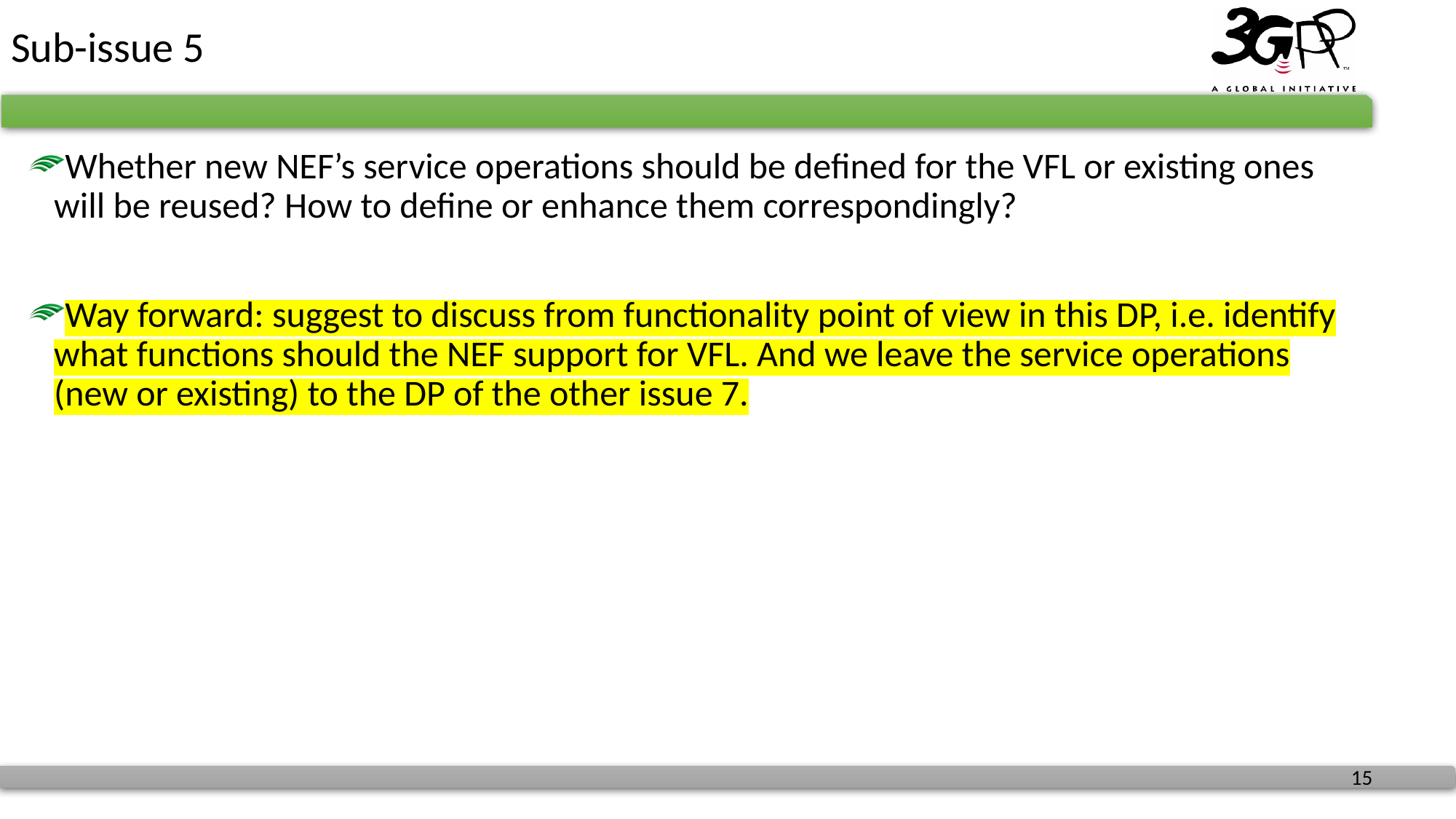

# Sub-issue 5
Whether new NEF’s service operations should be defined for the VFL or existing ones will be reused? How to define or enhance them correspondingly?

Way forward: suggest to discuss from functionality point of view in this DP, i.e. identify what functions should the NEF support for VFL. And we leave the service operations (new or existing) to the DP of the other issue 7.